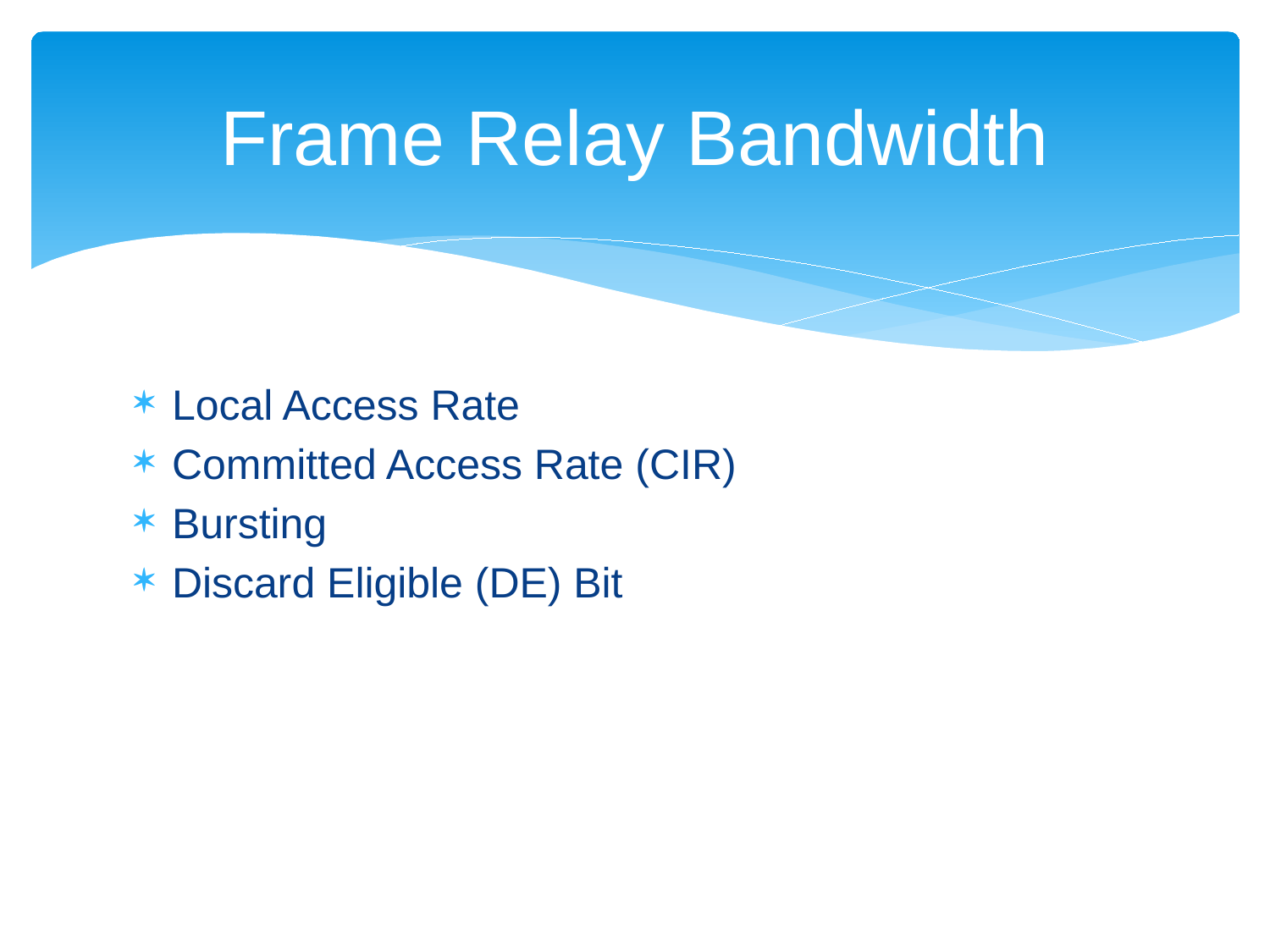

# Frame Relay Bandwidth
Local Access Rate
Committed Access Rate (CIR)
Bursting
Discard Eligible (DE) Bit